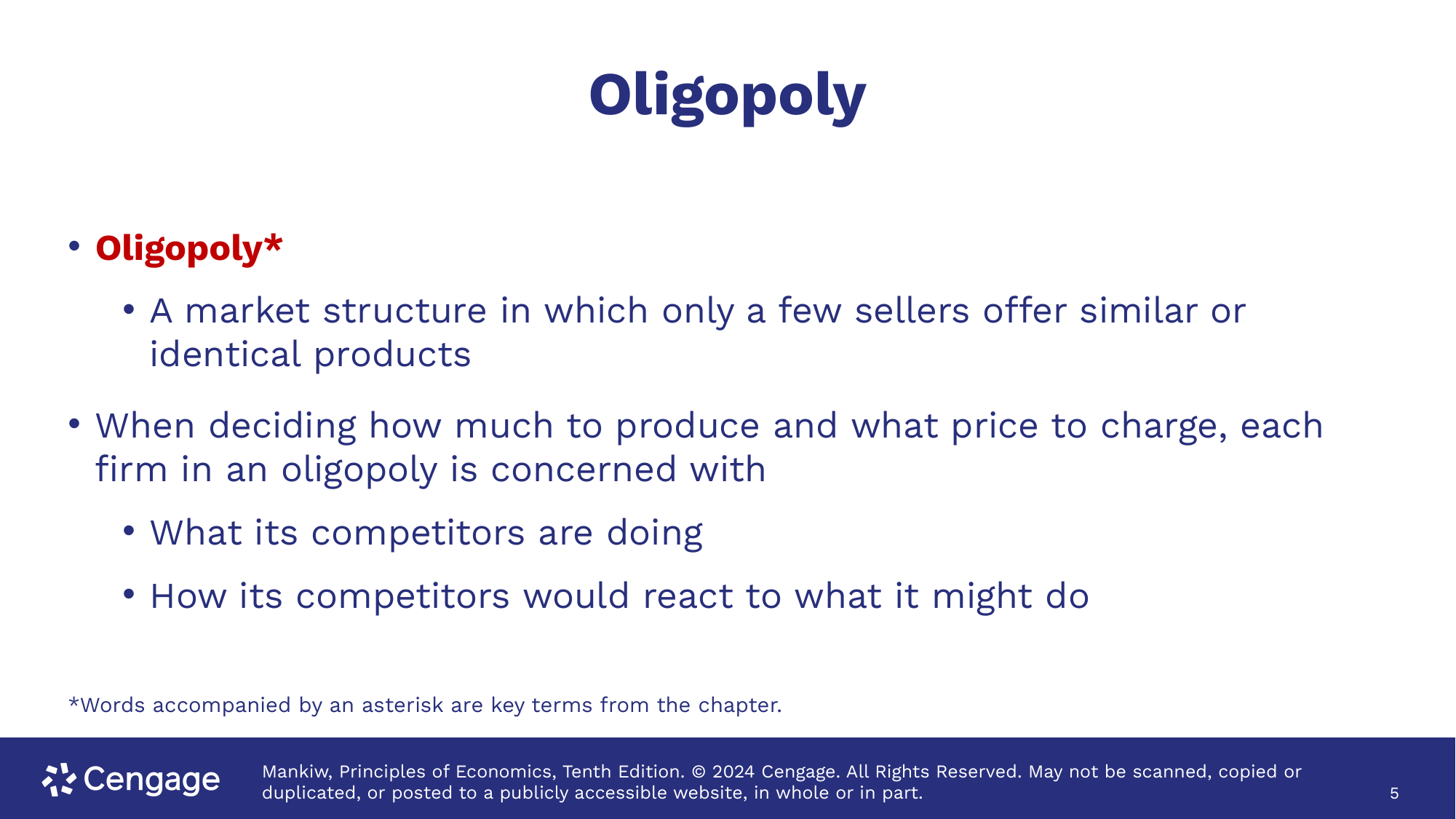

# Oligopoly
Oligopoly*
A market structure in which only a few sellers offer similar or identical products
When deciding how much to produce and what price to charge, each firm in an oligopoly is concerned with
What its competitors are doing
How its competitors would react to what it might do
*Words accompanied by an asterisk are key terms from the chapter.